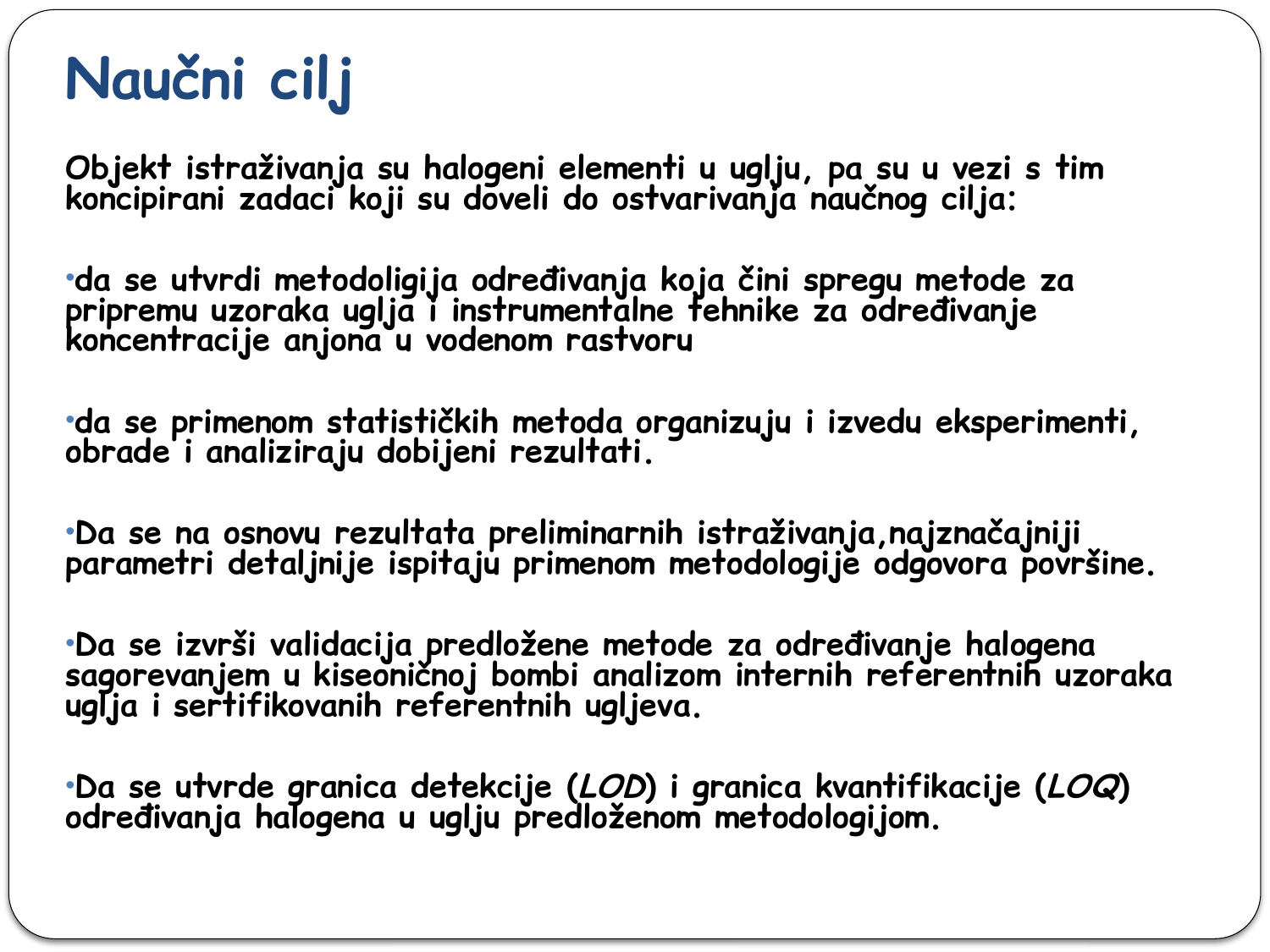

# Naučni cilj
Objekt istraživanja su halogeni elementi u uglju, pa su u vezi s tim koncipirani zadaci koji su doveli do ostvarivanja naučnog cilja:

da se utvrdi metodoligija određivanja koja čini spregu metode za pripremu uzoraka uglja i instrumentalne tehnike za određivanje koncentracije anjona u vodenom rastvoru

da se primenom statističkih metoda organizuju i izvedu eksperimenti, obrade i analiziraju dobijeni rezultati.

Da se na osnovu rezultata preliminarnih istraživanja,najznačajniji parametri detaljnije ispitaju primenom metodologije odgovora površine.

Da se izvrši validacija predložene metode za određivanje halogena sagorevanjem u kiseoničnoj bombi analizom internih referentnih uzoraka uglja i sertifikovanih referentnih ugljeva.

Da se utvrde granica detekcije (LOD) i granica kvantifikacije (LOQ) određivanja halogena u uglju predloženom metodologijom.